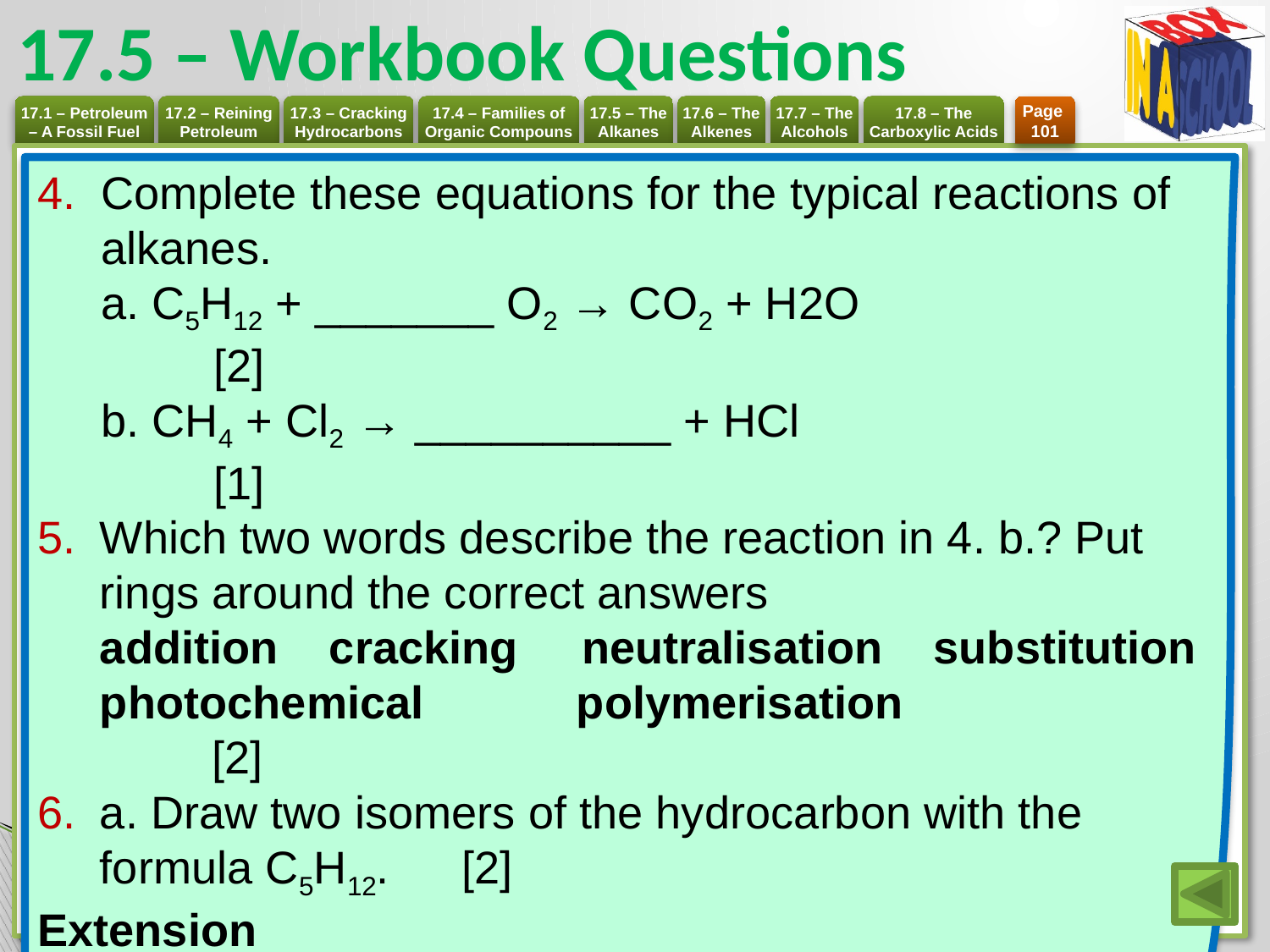

# 17.5 – Workbook Questions
Page
101
Complete these equations for the typical reactions of alkanes.
a. C5H12 + _______ O2 → CO2 + H2O	[2]
b. CH4 + Cl2 → __________ + HCl	[1]
Which two words describe the reaction in 4. b.? Put rings around the correct answers
addition    cracking     neutralisation    substitution photochemical            polymerisation            	[2]
a. Draw two isomers of the hydrocarbon with the formula C5H12. 	[2]
Extension
b. Draw all the isomers of the hydrocarbon with the formula C6H14.	                                                      [3]